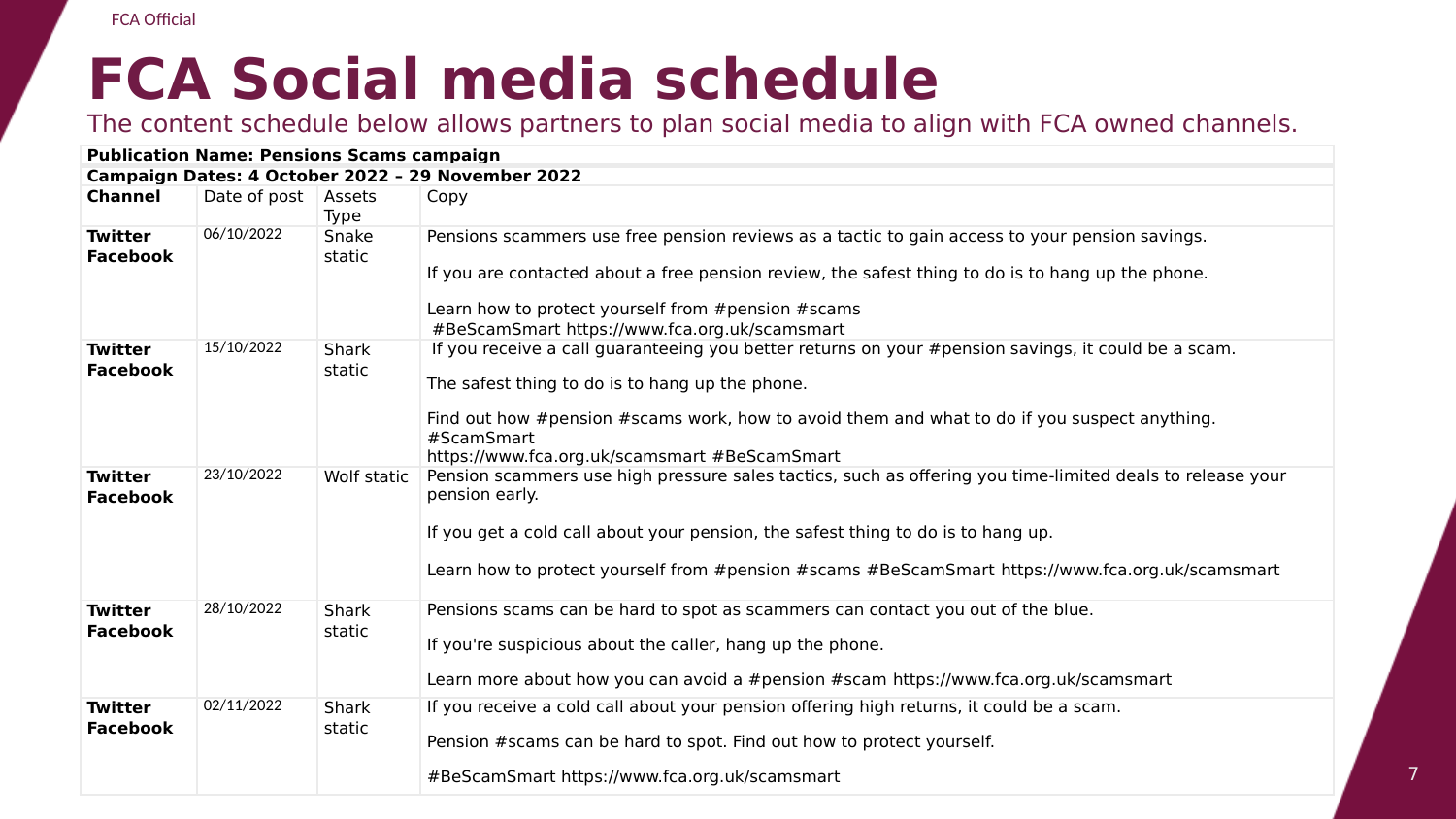

# FCA Social media schedule
The content schedule below allows partners to plan social media to align with FCA owned channels.
| Publication Name: Pensions Scams campaign |  |  |  |
| --- | --- | --- | --- |
| Campaign Dates: 4 October 2022 – 29 November 2022 |  |  |  |
| Channel | Date of post | Assets Type | Copy |
| Twitter Facebook | 06/10/2022 | Snake static | Pensions scammers use free pension reviews as a tactic to gain access to your pension savings. If you are contacted about a free pension review, the safest thing to do is to hang up the phone. Learn how to protect yourself from #pension #scams  #BeScamSmart https://www.fca.org.uk/scamsmart |
| Twitter Facebook | 15/10/2022 | Shark static | If you receive a call guaranteeing you better returns on your #pension savings, it could be a scam. The safest thing to do is to hang up the phone. Find out how #pension #scams work, how to avoid them and what to do if you suspect anything. #ScamSmart https://www.fca.org.uk/scamsmart #BeScamSmart |
| Twitter Facebook | 23/10/2022 | Wolf static | Pension scammers use high pressure sales tactics, such as offering you time-limited deals to release your pension early.  If you get a cold call about your pension, the safest thing to do is to hang up. Learn how to protect yourself from #pension #scams #BeScamSmart https://www.fca.org.uk/scamsmart |
| Twitter Facebook | 28/10/2022 | Shark static | Pensions scams can be hard to spot as scammers can contact you out of the blue. If you're suspicious about the caller, hang up the phone. Learn more about how you can avoid a #pension #scam https://www.fca.org.uk/scamsmart |
| Twitter Facebook | 02/11/2022 | Shark static | If you receive a cold call about your pension offering high returns, it could be a scam.  Pension #scams can be hard to spot. Find out how to protect yourself.  #BeScamSmart https://www.fca.org.uk/scamsmart |
7